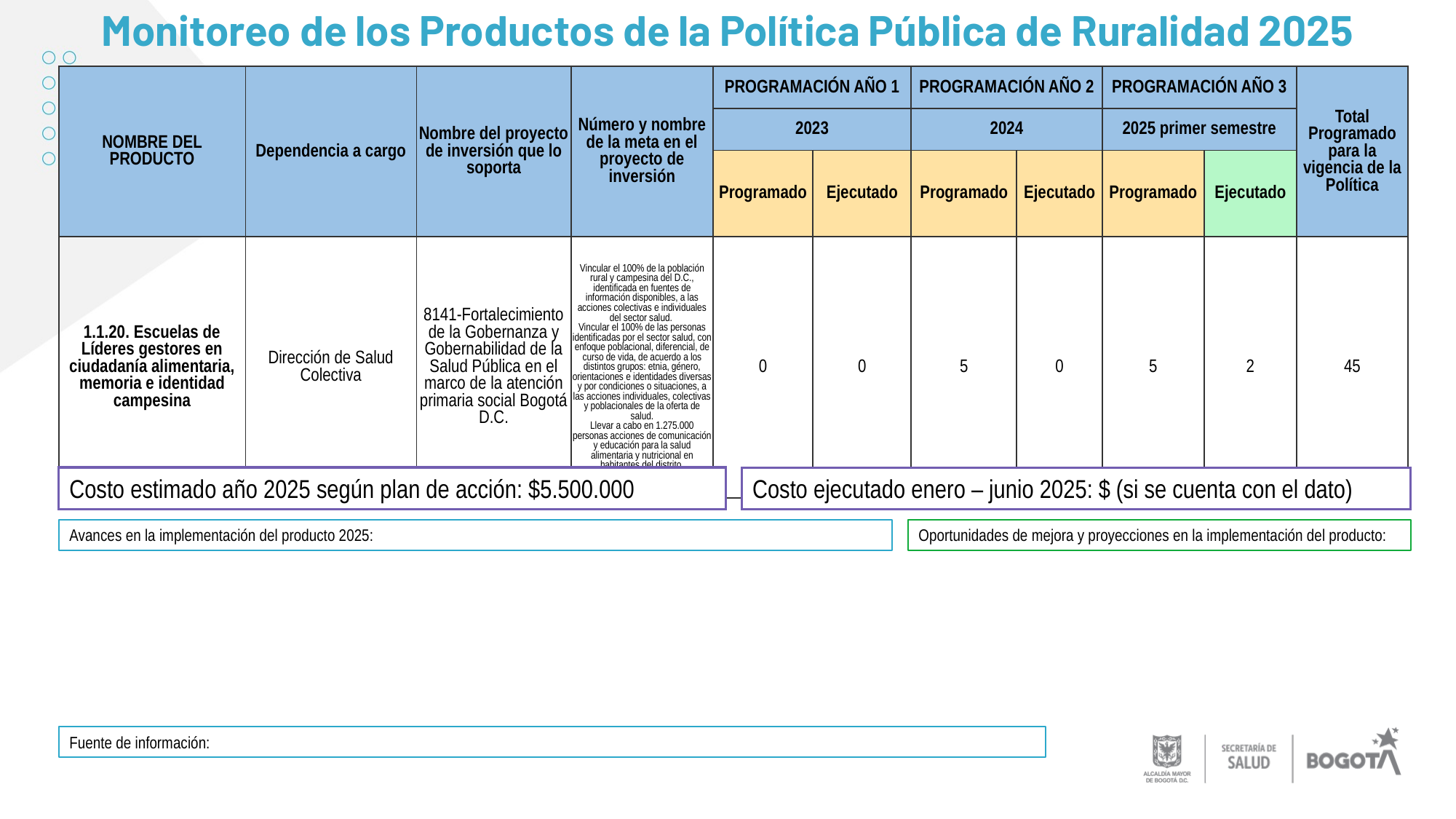

Monitoreo de los Productos de la Política Pública de Ruralidad 2025
| NOMBRE DEL PRODUCTO | Dependencia a cargo | Nombre del proyecto de inversión que lo soporta | Número y nombre de la meta en el proyecto de inversión | PROGRAMACIÓN AÑO 1 |  | PROGRAMACIÓN AÑO 2 |  | PROGRAMACIÓN AÑO 3 |  | Total Programado para la vigencia de la Política |
| --- | --- | --- | --- | --- | --- | --- | --- | --- | --- | --- |
|  |  |  |  | 2023 |  | 2024 |  | 2025 primer semestre |  |  |
|  |  |  |  | Programado | Ejecutado | Programado | Ejecutado | Programado | Ejecutado |  |
| 1.1.20. Escuelas de Líderes gestores en ciudadanía alimentaria, memoria e identidad campesina | Dirección de Salud Colectiva | 8141-Fortalecimiento de la Gobernanza y Gobernabilidad de la Salud Pública en el marco de la atención primaria social Bogotá D.C. | Vincular el 100% de la población rural y campesina del D.C., identificada en fuentes de información disponibles, a las acciones colectivas e individuales del sector salud. Vincular el 100% de las personas identificadas por el sector salud, con enfoque poblacional, diferencial, de curso de vida, de acuerdo a los distintos grupos: etnia, género, orientaciones e identidades diversas y por condiciones o situaciones, a las acciones individuales, colectivas y poblacionales de la oferta de salud. Llevar a cabo en 1.275.000 personas acciones de comunicación y educación para la salud alimentaria y nutricional en habitantes del distrito. | 0 | 0 | 5 | 0 | 5 | 2 | 45 |
Costo estimado año 2025 según plan de acción: $5.500.000
Costo ejecutado enero – junio 2025: $ (si se cuenta con el dato)
Avances en la implementación del producto 2025:
Oportunidades de mejora y proyecciones en la implementación del producto:
Fuente de información: